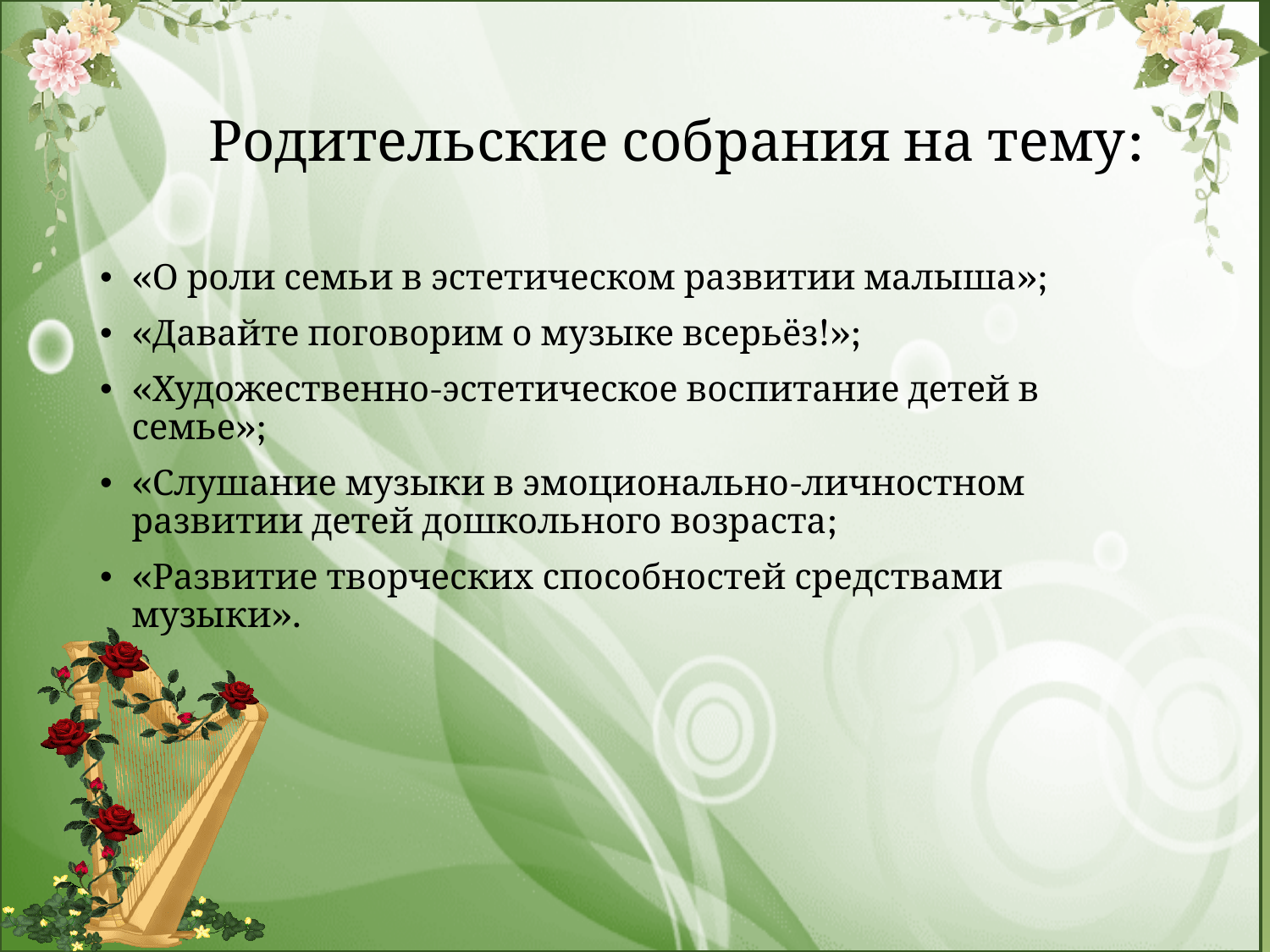

# Родительские собрания на тему:
«О роли семьи в эстетическом развитии малыша»;
«Давайте поговорим о музыке всерьёз!»;
«Художественно-эстетическое воспитание детей в семье»;
«Слушание музыки в эмоционально-личностном развитии детей дошкольного возраста;
«Развитие творческих способностей средствами музыки».